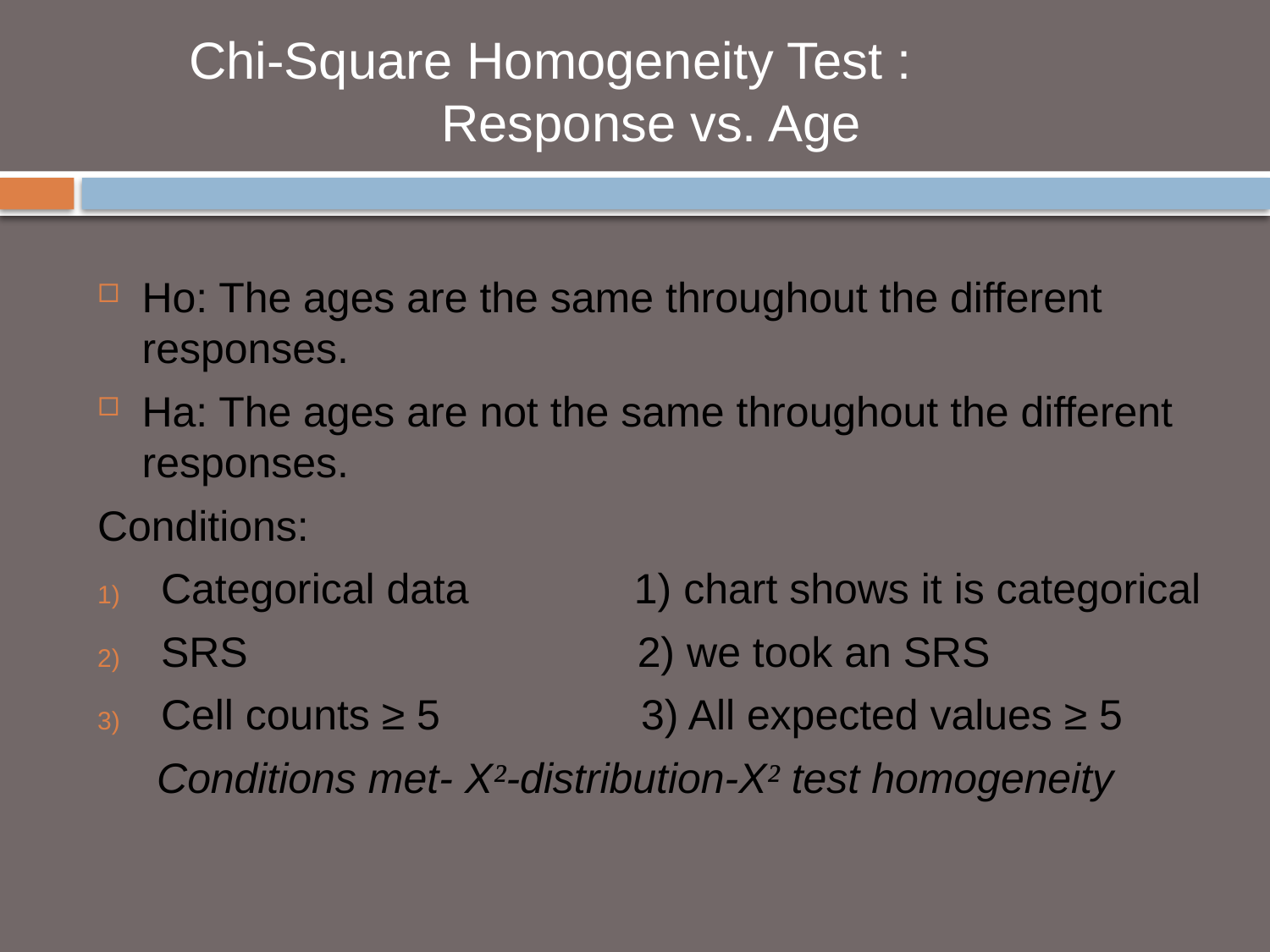

# Chi-Square Homogeneity Test :               Response vs. Age
Ho: The ages are the same throughout the different responses.
Ha: The ages are not the same throughout the different responses.
Conditions:
Categorical data              1) chart shows it is categorical
SRS                                 2) we took an SRS
Cell counts ≥ 5                 3) All expected values ≥ 5
     Conditions met- X²-distribution-X² test homogeneity